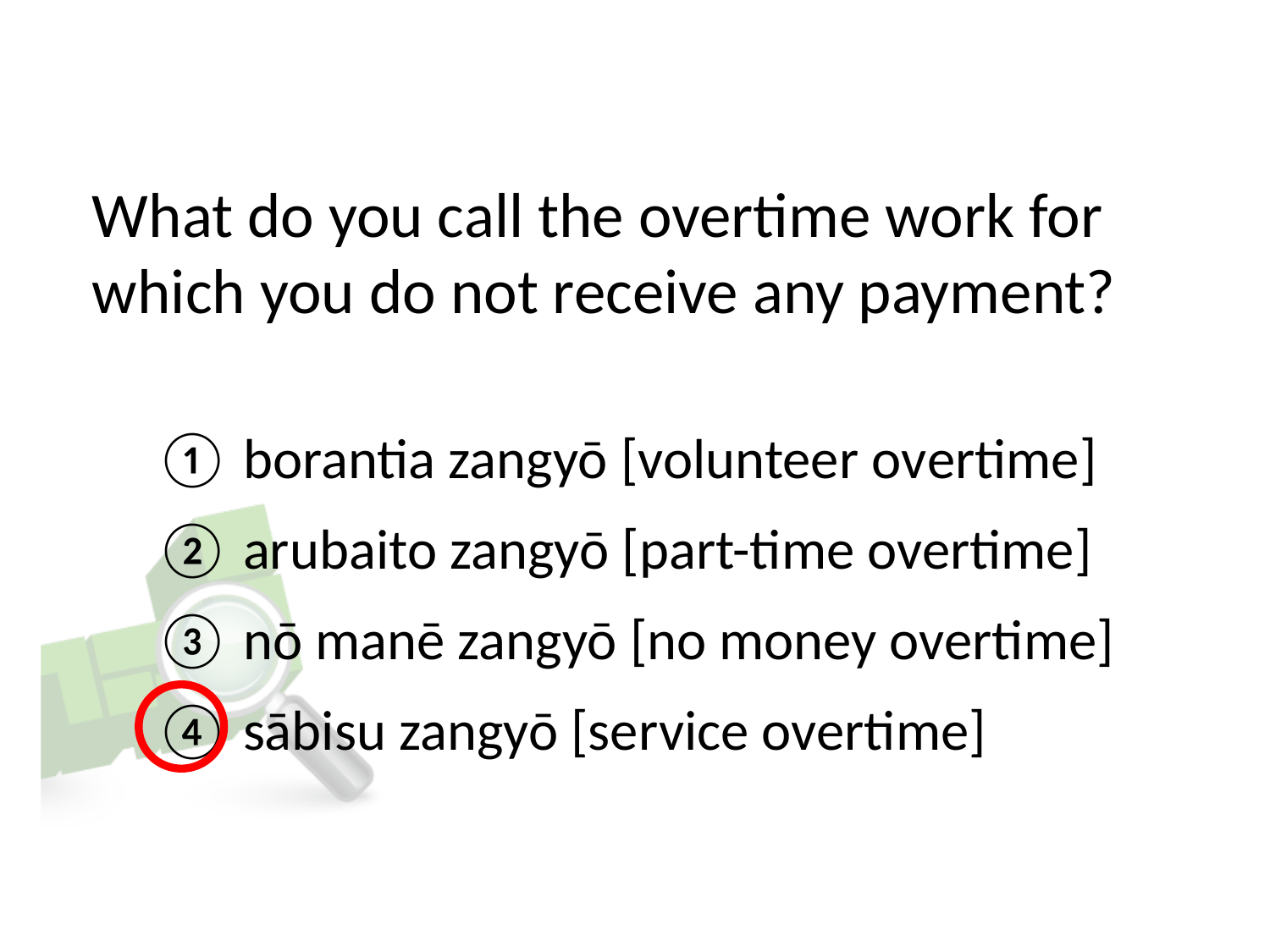

# What do you call the overtime work for which you do not receive any payment?
① borantia zangyō [volunteer overtime]
② arubaito zangyō [part-time overtime]
③ nō manē zangyō [no money overtime]
④ sābisu zangyō [service overtime]